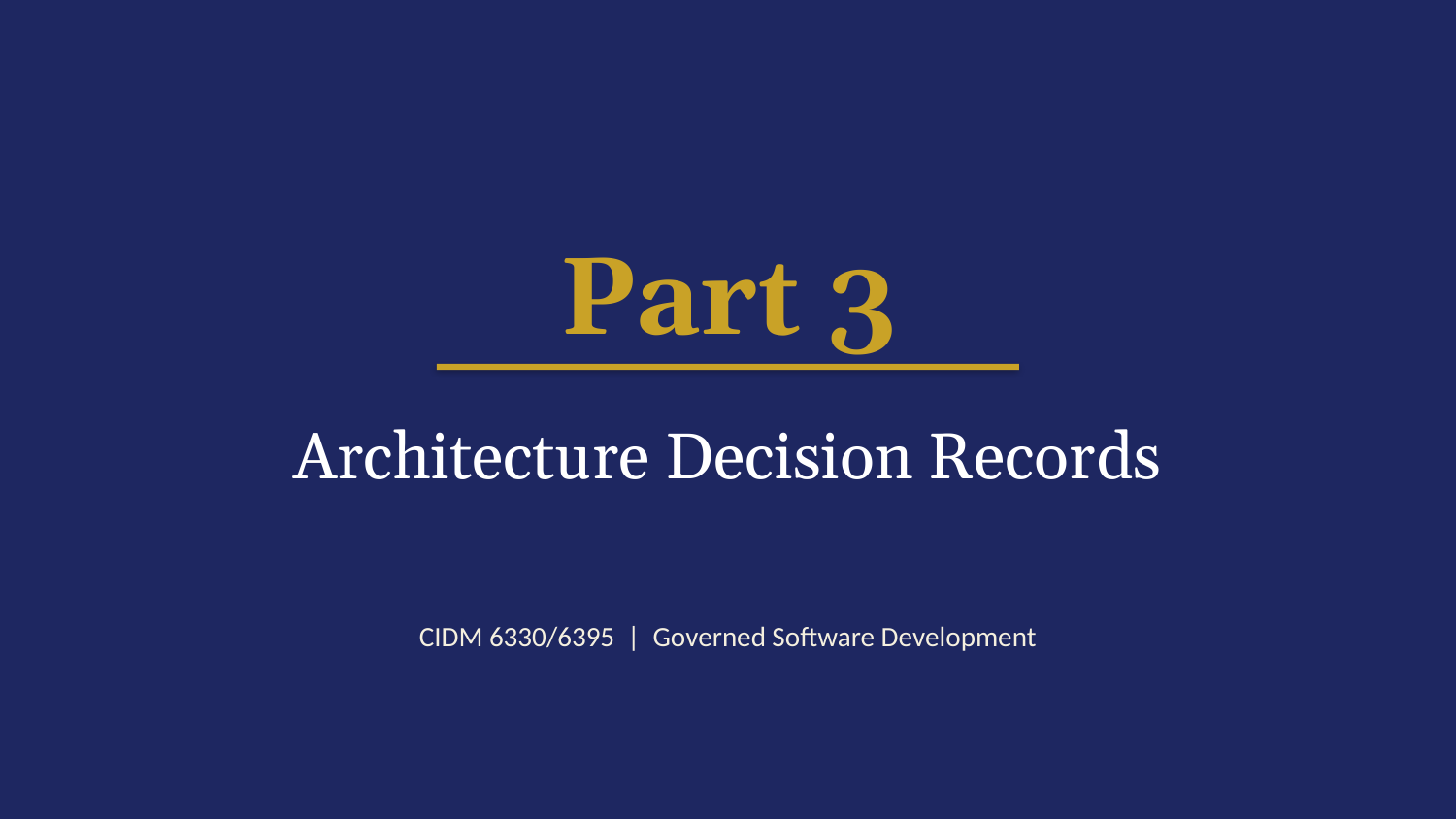

Part 3

Architecture Decision Records
CIDM 6330/6395  |  Governed Software Development